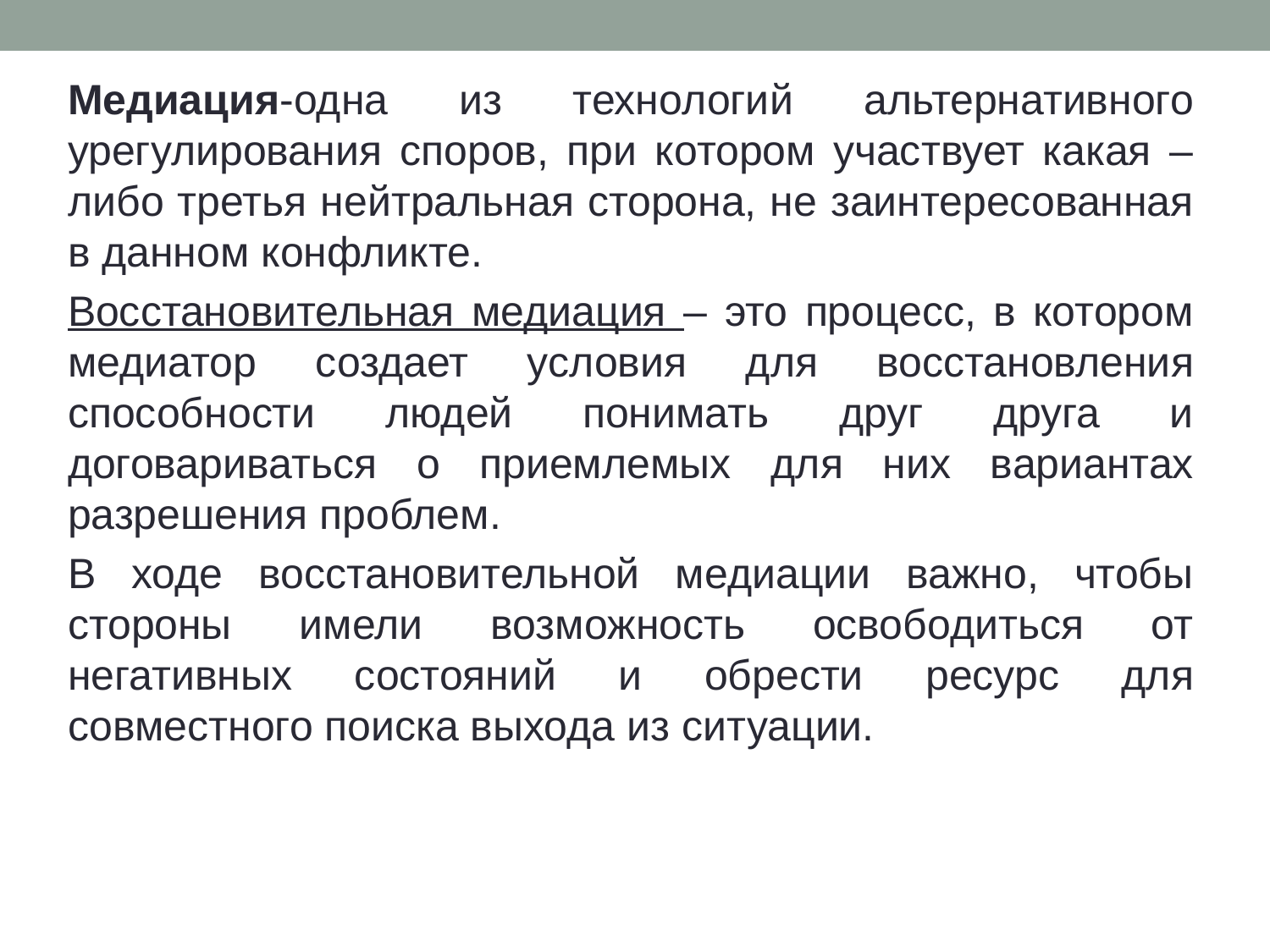

Медиация-одна из технологий альтернативного урегулирования споров, при котором участвует какая – либо третья нейтральная сторона, не заинтересованная в данном конфликте.
Восстановительная медиация – это процесс, в котором медиатор создает условия для восстановления способности людей понимать друг друга и договариваться о приемлемых для них вариантах разрешения проблем.
В ходе восстановительной медиации важно, чтобы стороны имели возможность освободиться от негативных состояний и обрести ресурс для совместного поиска выхода из ситуации.